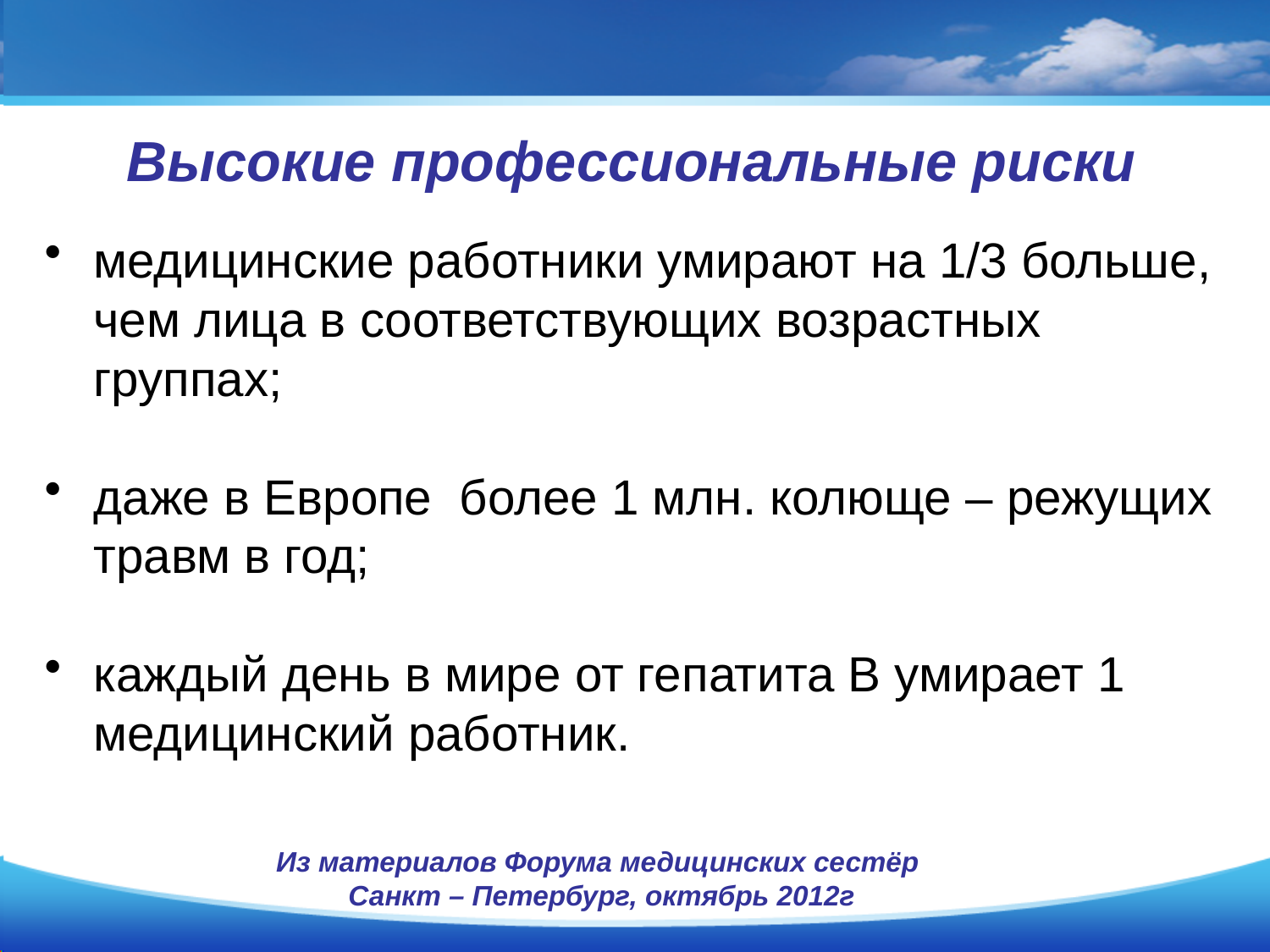

# Высокие профессиональные риски
медицинские работники умирают на 1/3 больше, чем лица в соответствующих возрастных группах;

даже в Европе  более 1 млн. колюще – режущих травм в год;

каждый день в мире от гепатита В умирает 1 медицинский работник.
Из материалов Форума медицинских сестёр
 Санкт – Петербург, октябрь 2012г